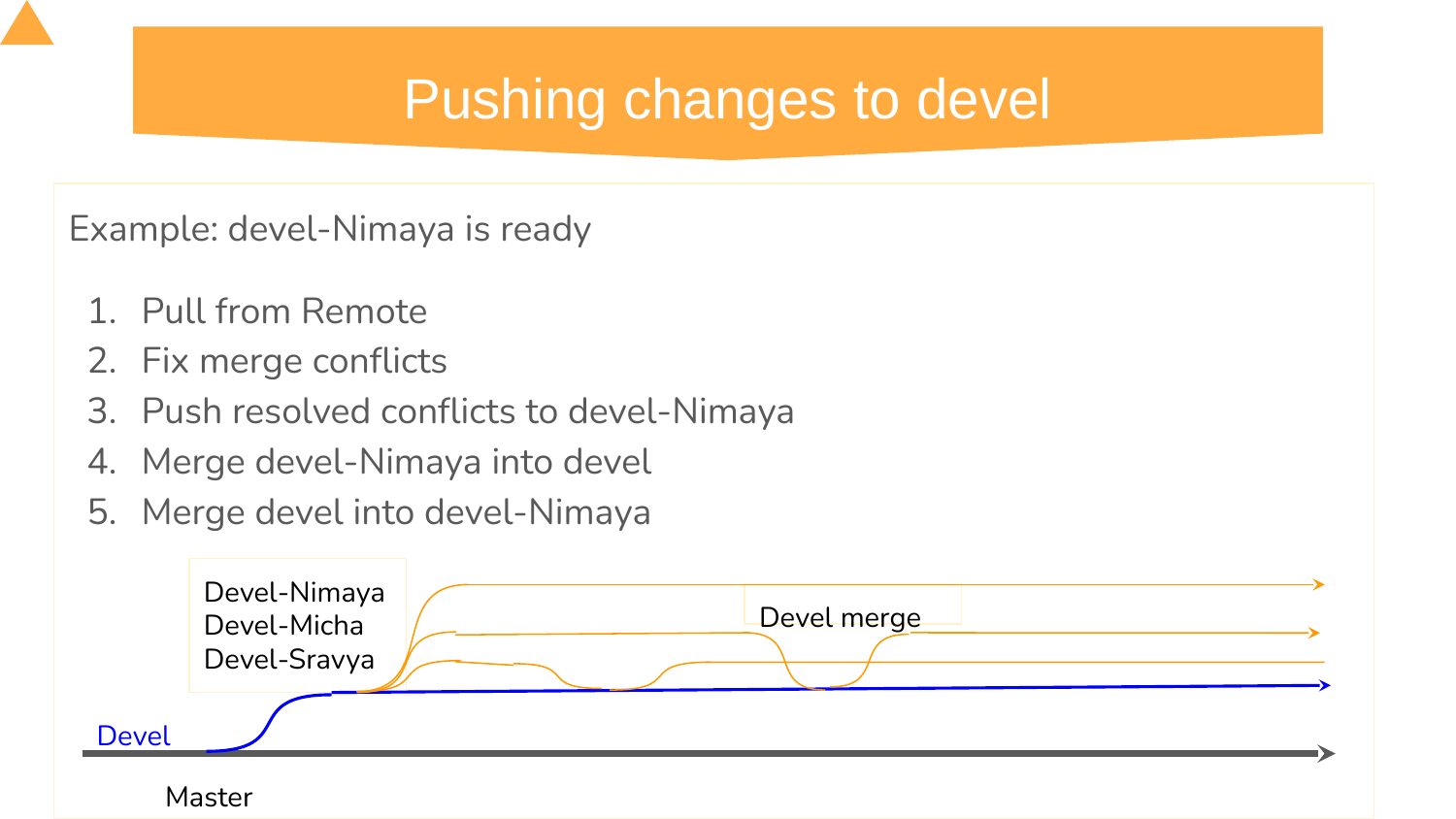

# Pushing changes to devel
Example: devel-Nimaya is ready
Pull from Remote
Fix merge conflicts
Push resolved conflicts to devel-Nimaya
Merge devel-Nimaya into devel
Merge devel into devel-Nimaya

Devel-Nimaya
Devel-Micha
Devel-Sravya
Devel merge
Devel
Master